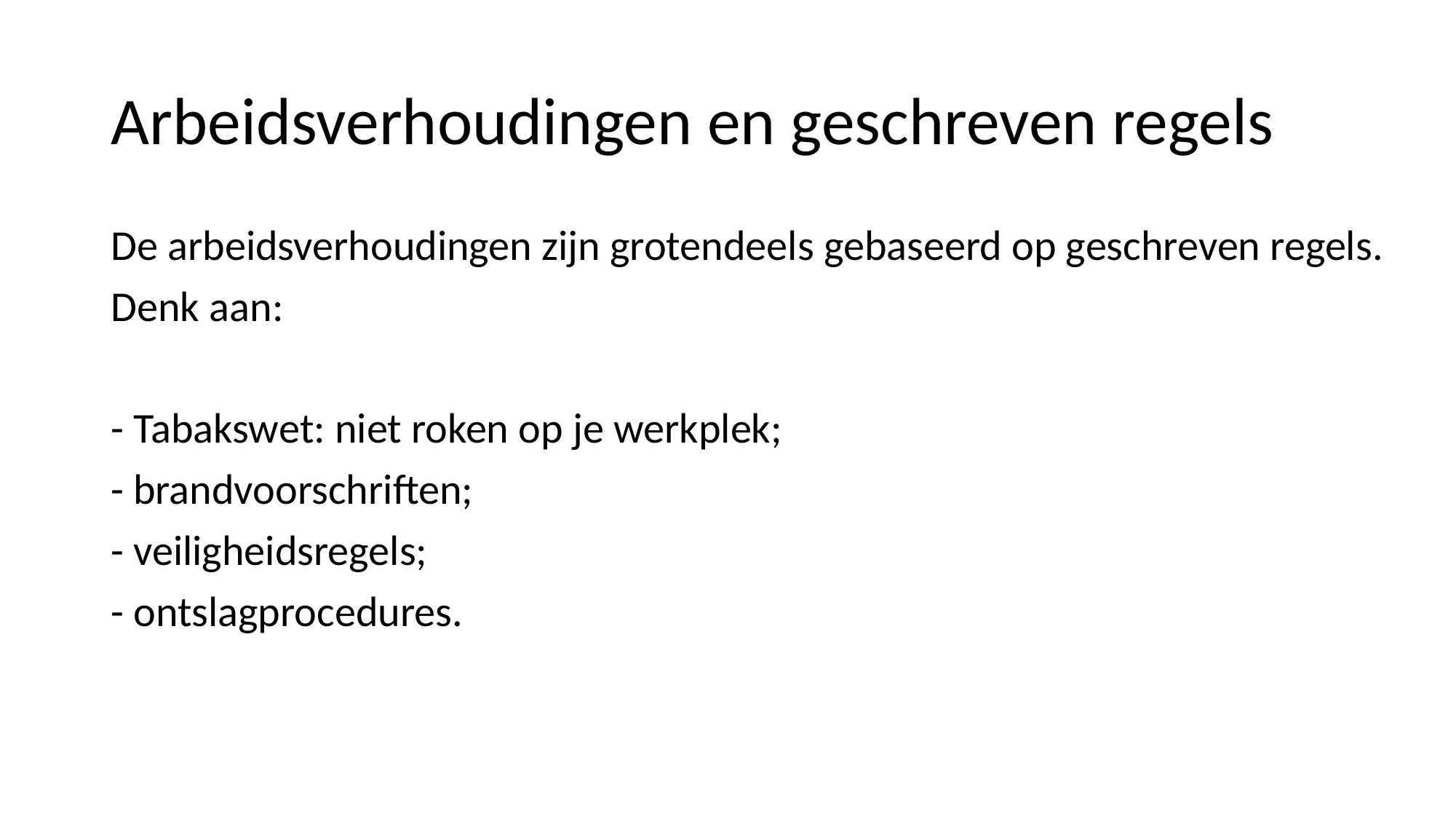

# Arbeidsverhoudingen en geschreven regels
De arbeidsverhoudingen zijn grotendeels gebaseerd op geschreven regels.
Denk aan:

- Tabakswet: niet roken op je werkplek;
- brandvoorschriften;
- veiligheidsregels;
- ontslagprocedures.